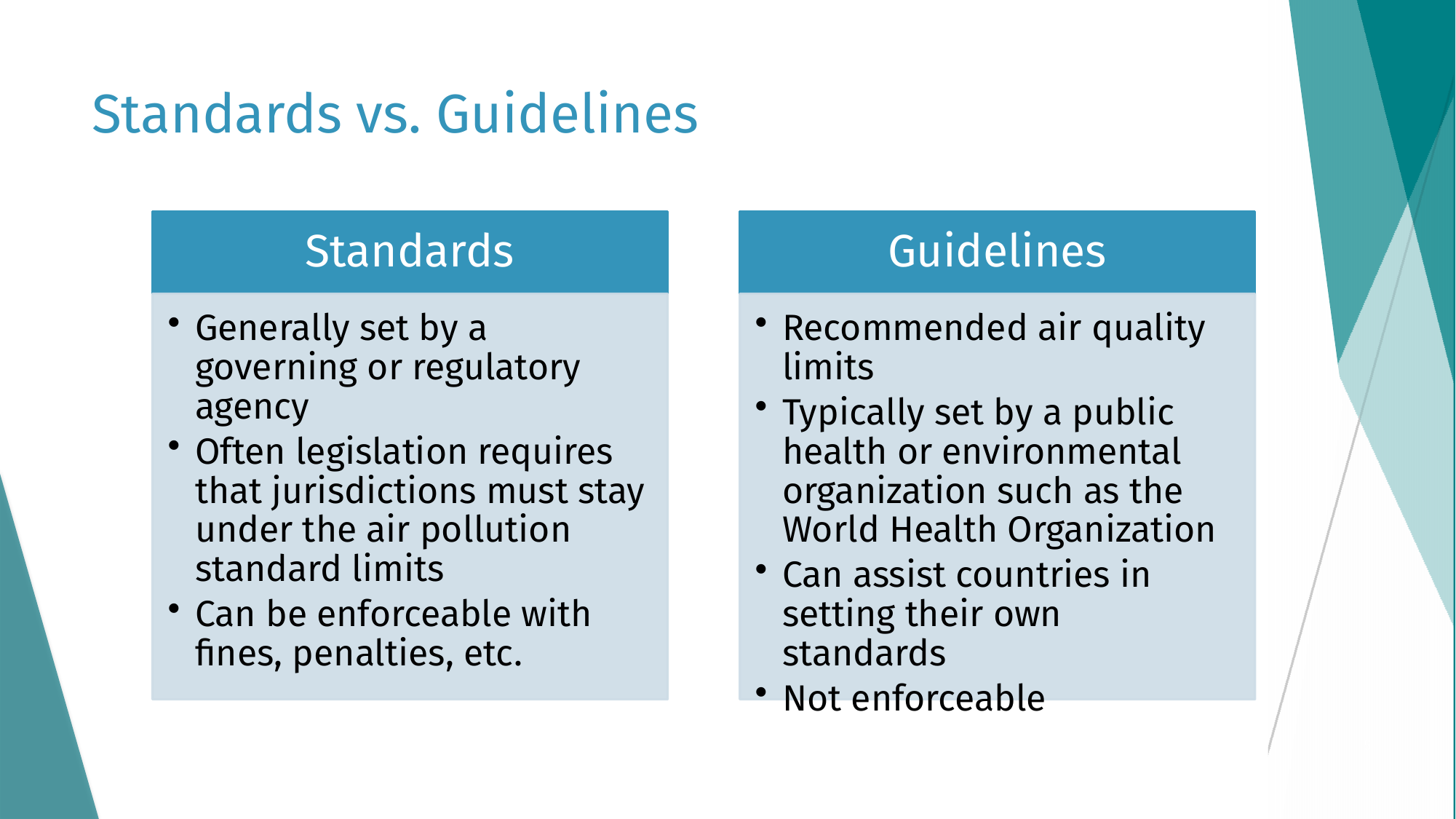

# Standards vs. Guidelines
Standards
Generally set by a governing or regulatory agency
Often legislation requires that jurisdictions must stay under the air pollution standard limits
Can be enforceable with fines, penalties, etc.
Guidelines
Recommended air quality limits
Typically set by a public health or environmental organization such as the World Health Organization
Can assist countries in setting their own standards
Not enforceable
5